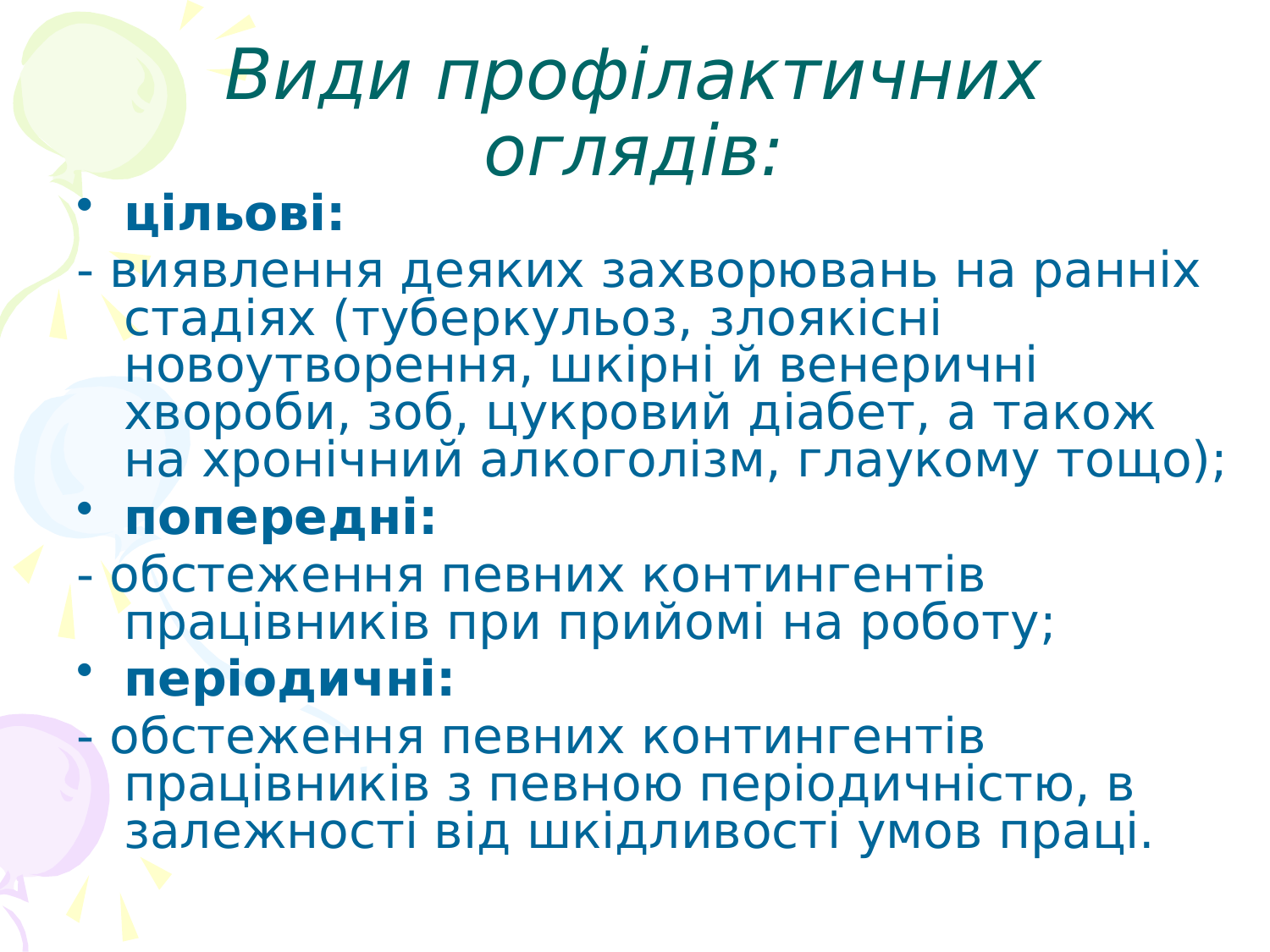

# Види профілактичних оглядів:
цільові:
- виявлення деяких захворювань на ранніх стадіях (туберкульоз, злоякісні новоутворення, шкірні й венеричні хвороби, зоб, цукровий діабет, а також на хронічний алкоголізм, глаукому тощо);
попередні:
- обстеження певних контингентів працівників при прийомі на роботу;
періодичні:
- обстеження певних контингентів працівників з певною періодичністю, в залежності від шкідливості умов праці.